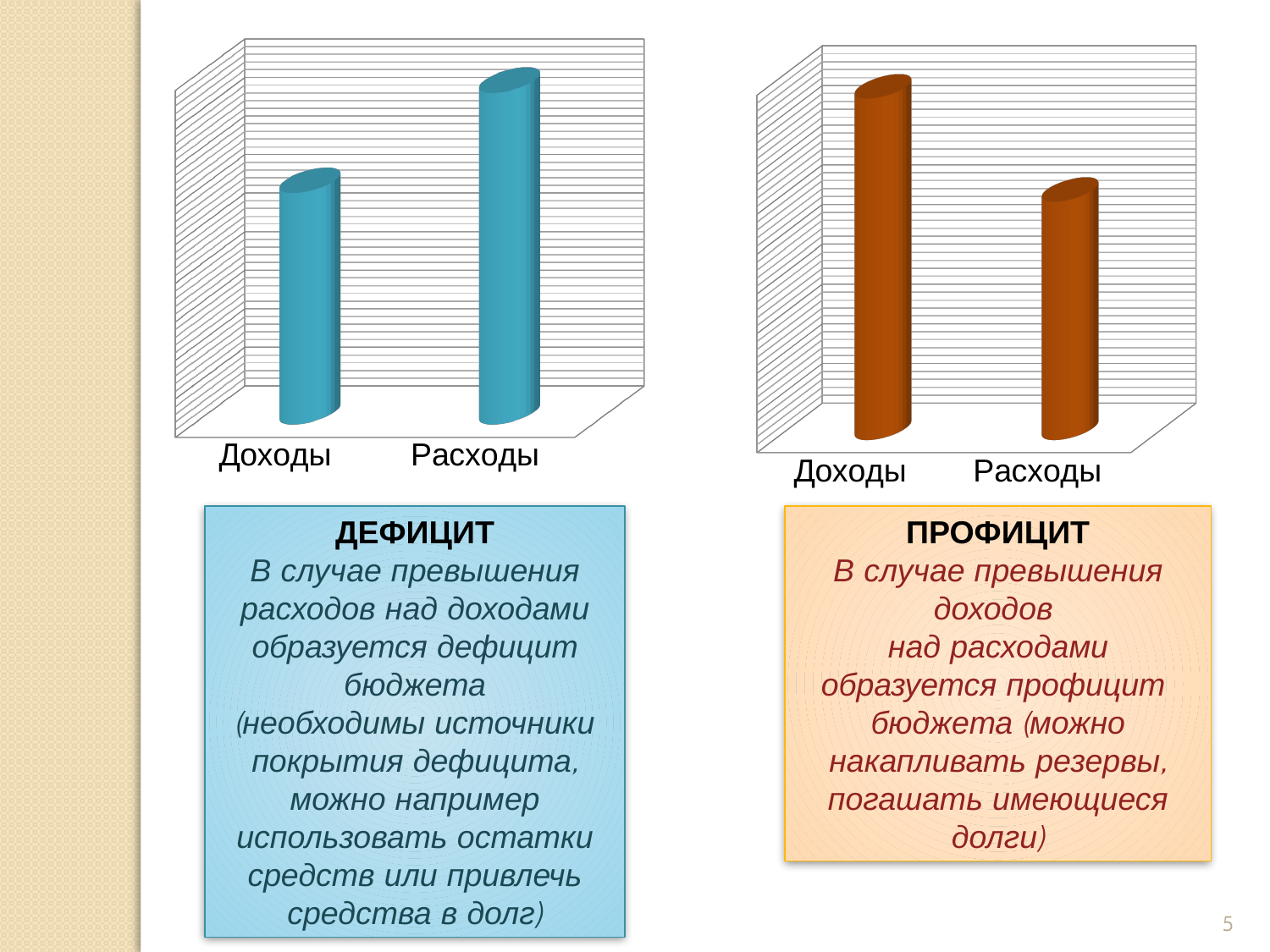

[unsupported chart]

[unsupported chart]

ДЕФИЦИТ
В случае превышения расходов над доходами образуется дефицит бюджета
(необходимы источники покрытия дефицита, можно например использовать остатки средств или привлечь средства в долг)
ПРОФИЦИТ
В случае превышения доходов
над расходами образуется профицит  бюджета (можно накапливать резервы, погашать имеющиеся долги)
5